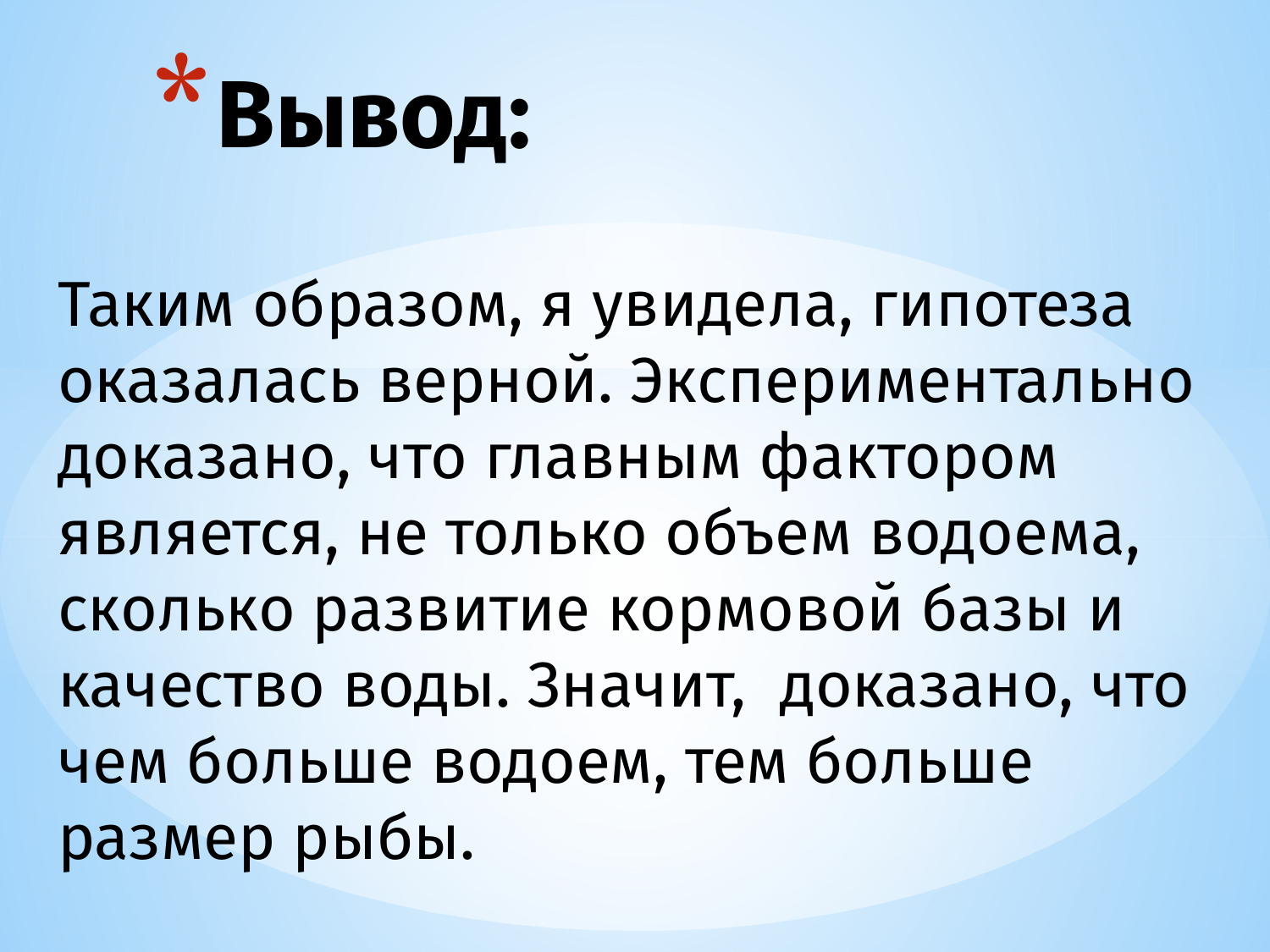

# Вывод:
Таким образом, я увидела, гипотеза оказалась верной. Экспериментально доказано, что главным фактором является, не только объем водоема, сколько развитие кормовой базы и качество воды. Значит,  доказано, что чем больше водоем, тем больше размер рыбы.